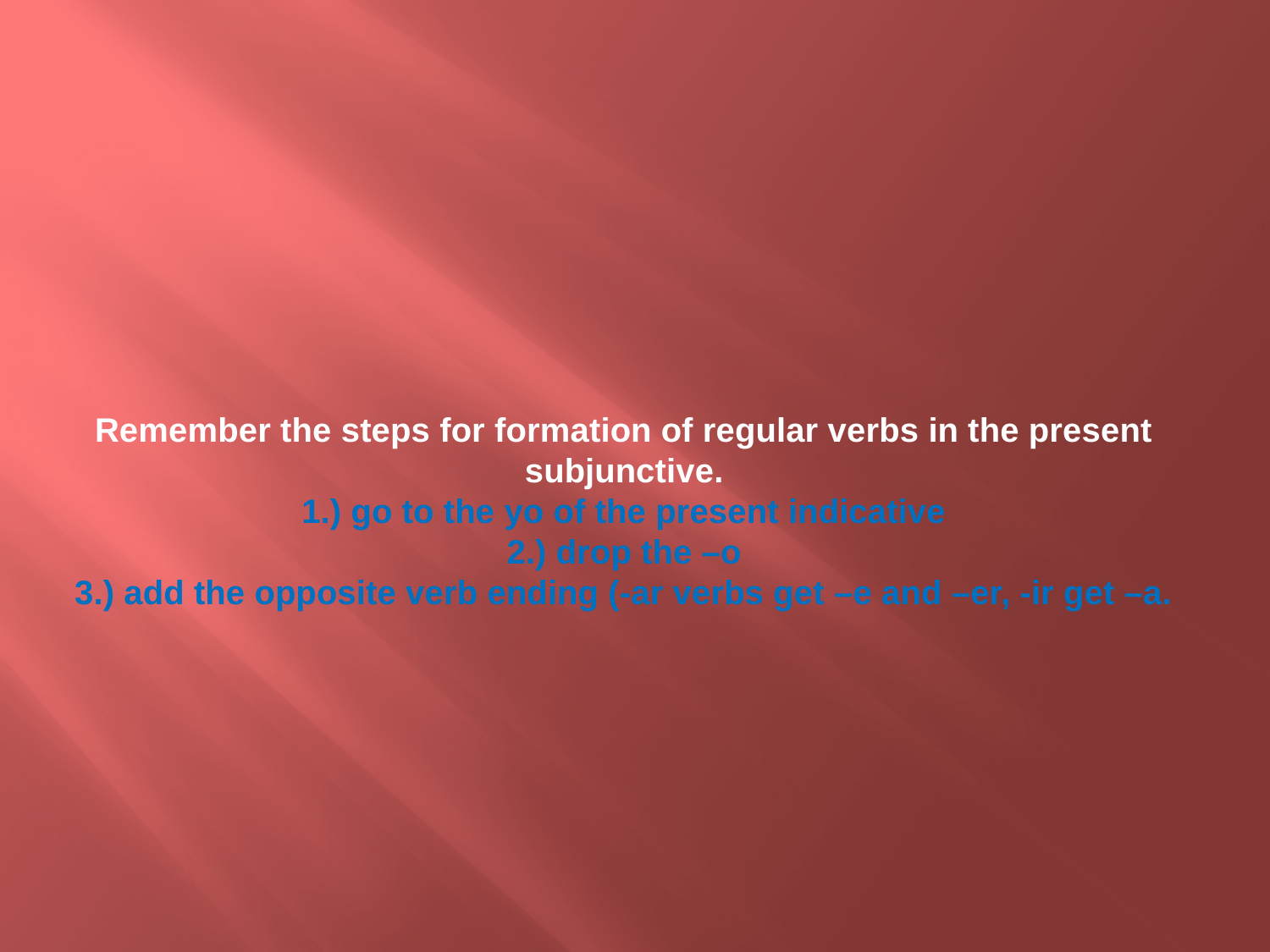

# Remember the steps for formation of regular verbs in the present subjunctive. 1.) go to the yo of the present indicative 2.) drop the –o 3.) add the opposite verb ending (-ar verbs get –e and –er, -ir get –a.